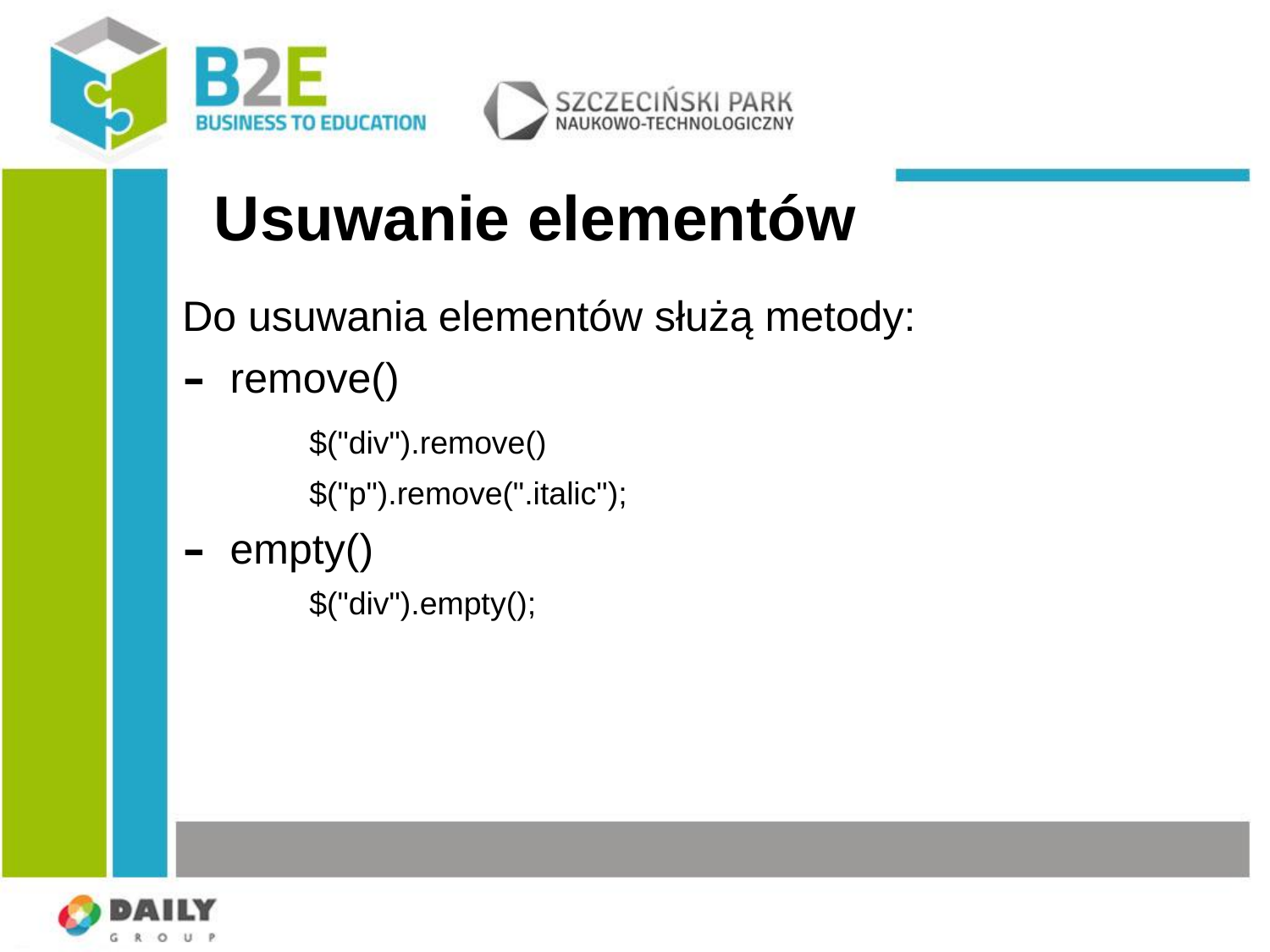

Usuwanie elementów
Do usuwania elementów służą metody:
remove()
	$("div").remove()
	$("p").remove(".italic");
empty()
	$("div").empty();